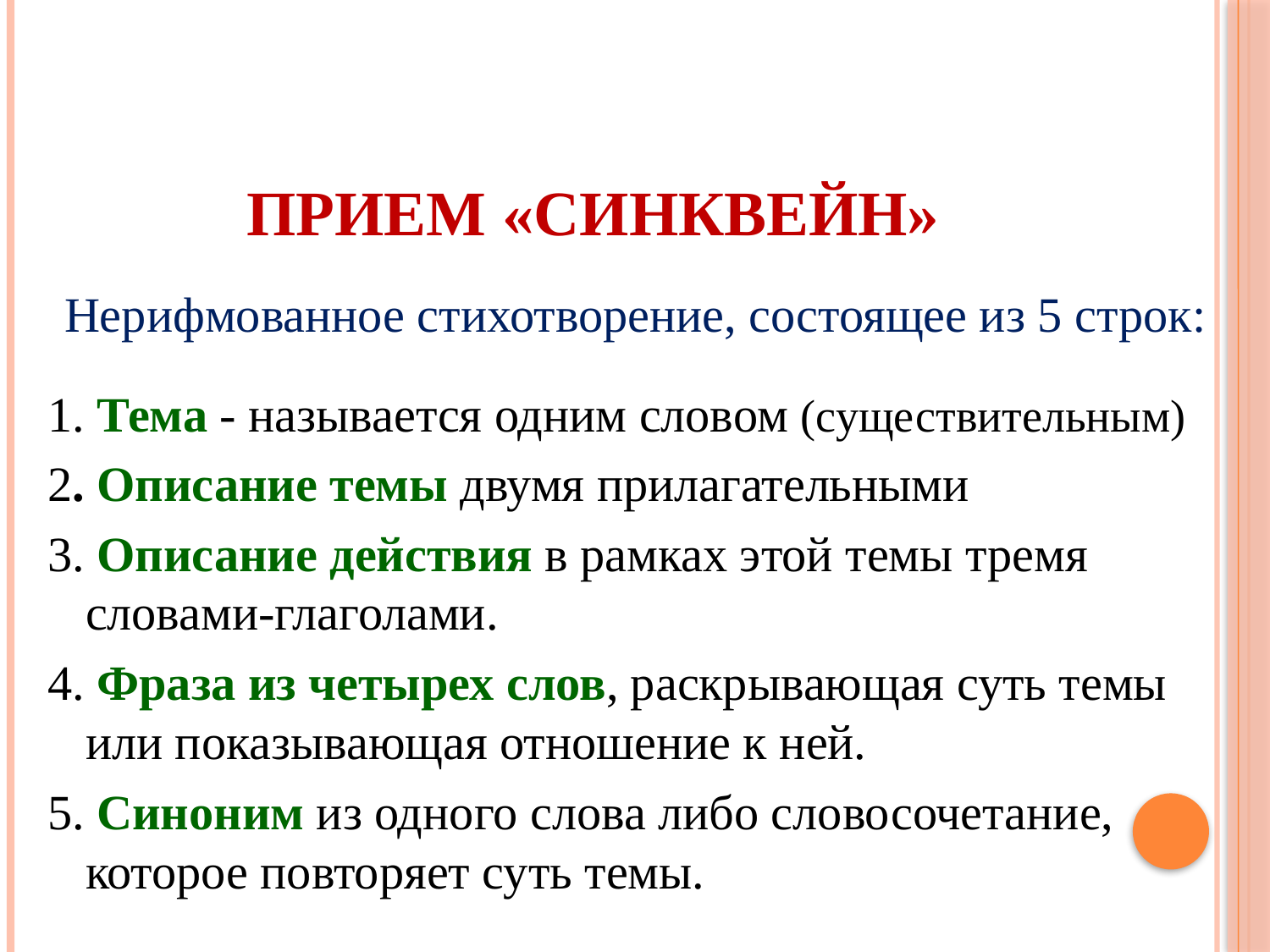

# Прием «Синквейн»
Нерифмованное стихотворение, состоящее из 5 строк:
1. Тема - называется одним словом (существительным)
2. Описание темы двумя прилагательными
3. Описание действия в рамках этой темы тремя словами-глаголами.
4. Фраза из четырех слов, раскрывающая суть темы или показывающая отношение к ней.
5. Синоним из одного слова либо словосочетание, которое повторяет суть темы.